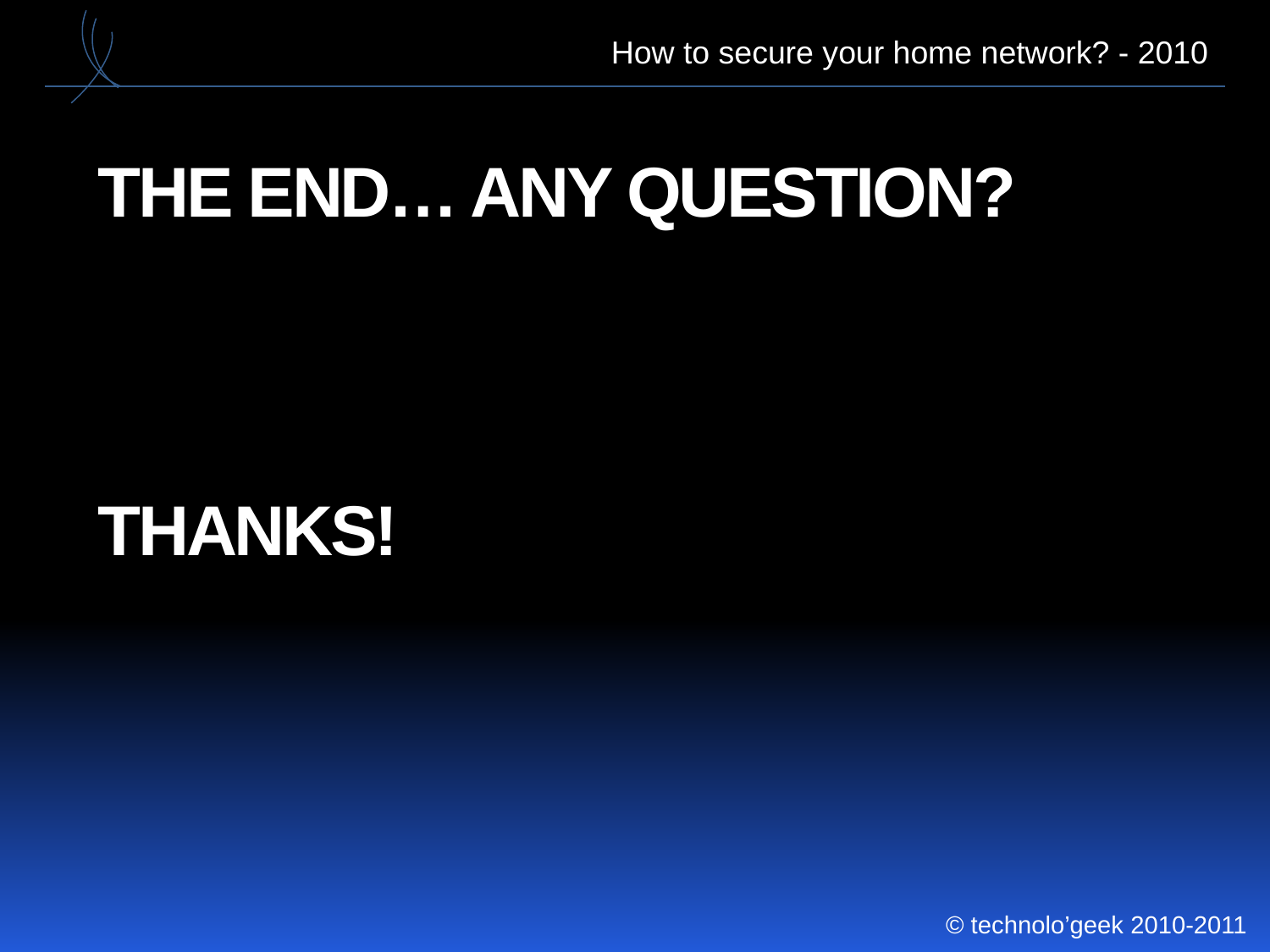

How to secure your home network? - 2010
# The end… Any question? Thanks!
© technolo’geek 2010-2011